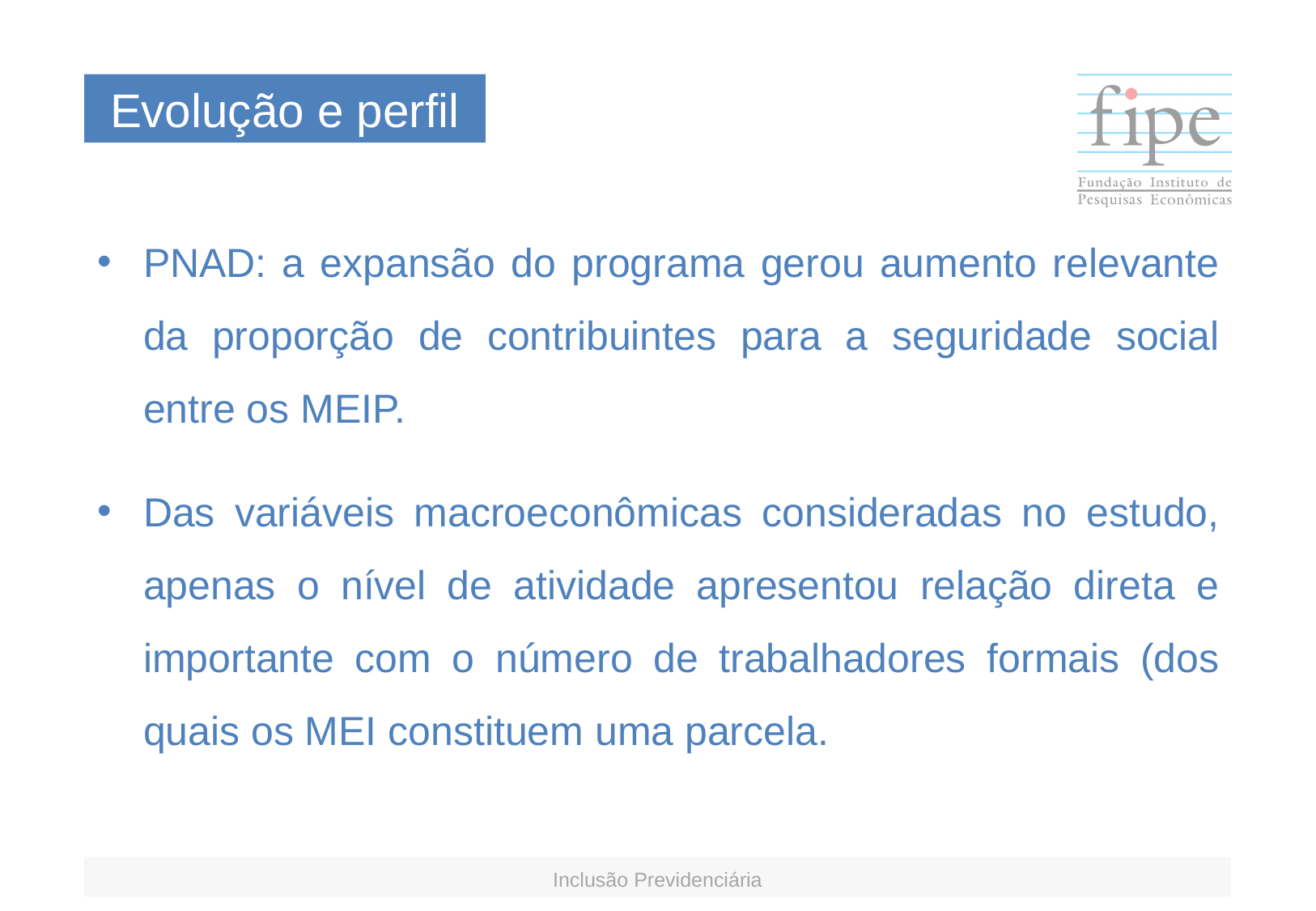

Evolução e perfil
PNAD: a expansão do programa gerou aumento relevante da proporção de contribuintes para a seguridade social entre os MEIP.
Das variáveis macroeconômicas consideradas no estudo, apenas o nível de atividade apresentou relação direta e importante com o número de trabalhadores formais (dos quais os MEI constituem uma parcela.
Inclusão Previdenciária
* Outras modalidades, como reforma, também podem ser incluídas